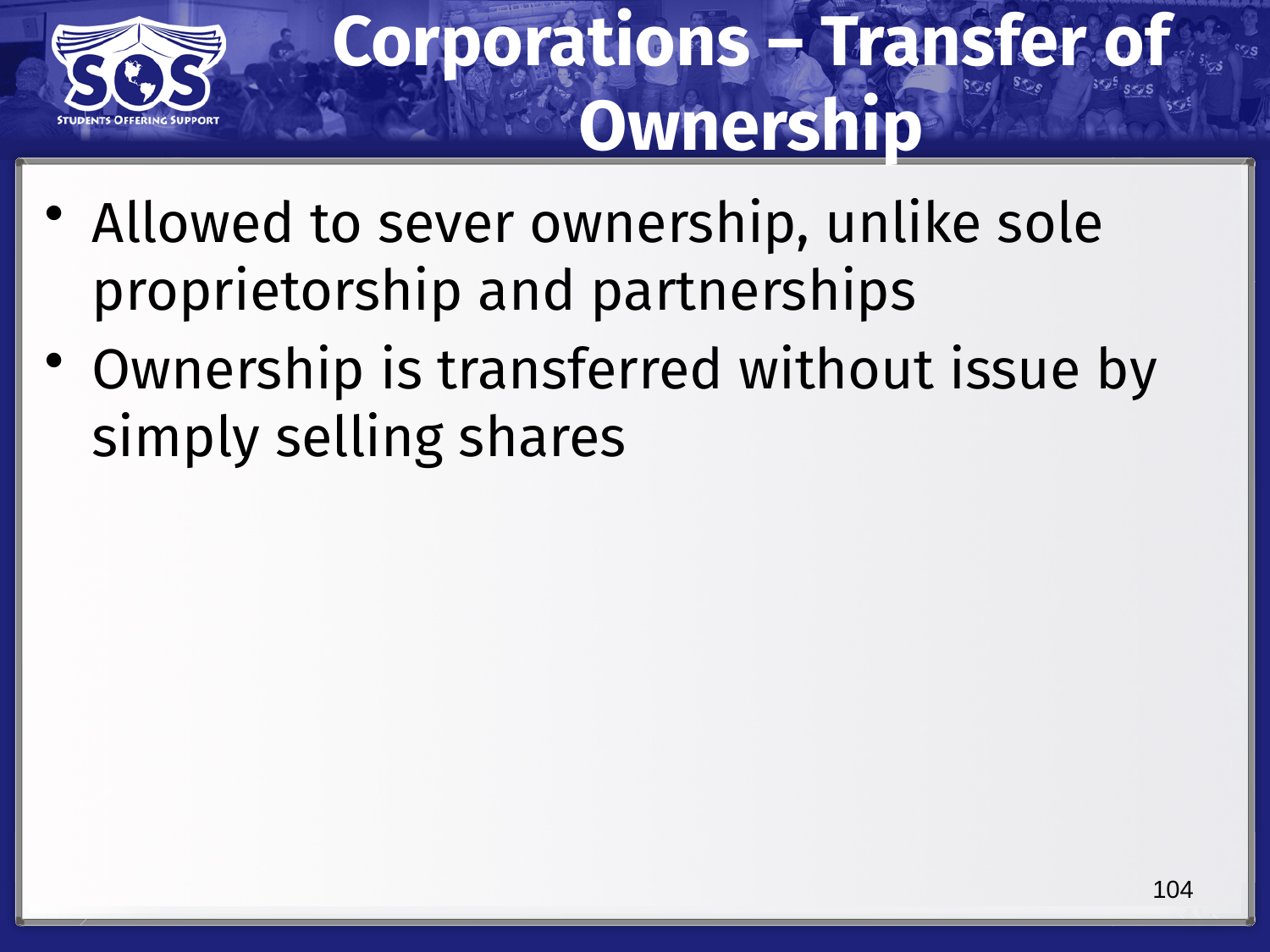

# Corporations – Transfer of Ownership
Allowed to sever ownership, unlike sole proprietorship and partnerships
Ownership is transferred without issue by simply selling shares

104